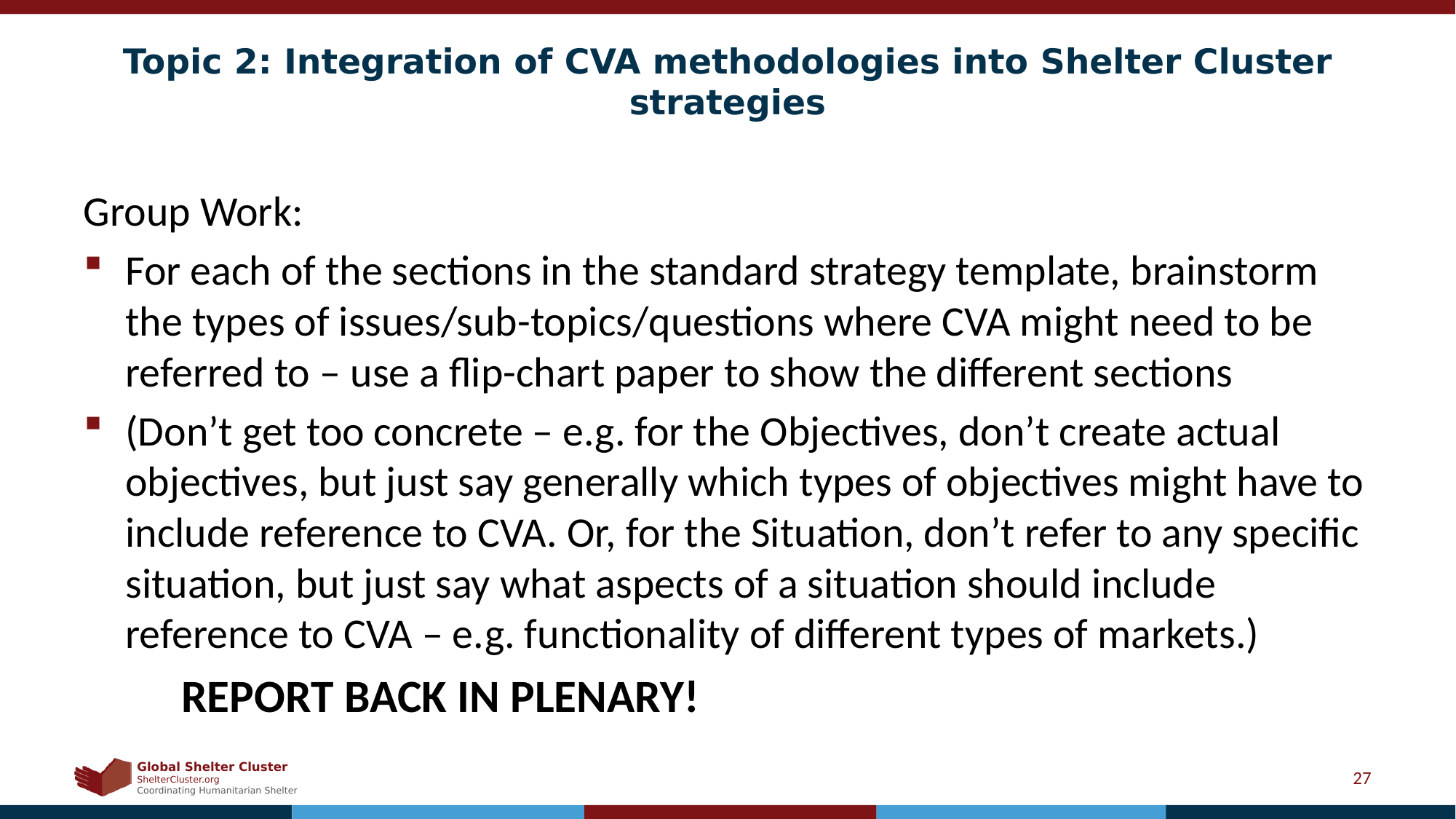

# Topic 2: Integration of CVA methodologies into Shelter Cluster strategies
Group Work:
For each of the sections in the standard strategy template, brainstorm the types of issues/sub-topics/questions where CVA might need to be referred to – use a flip-chart paper to show the different sections
(Don’t get too concrete – e.g. for the Objectives, don’t create actual objectives, but just say generally which types of objectives might have to include reference to CVA. Or, for the Situation, don’t refer to any specific situation, but just say what aspects of a situation should include reference to CVA – e.g. functionality of different types of markets.)
REPORT BACK IN PLENARY!

27